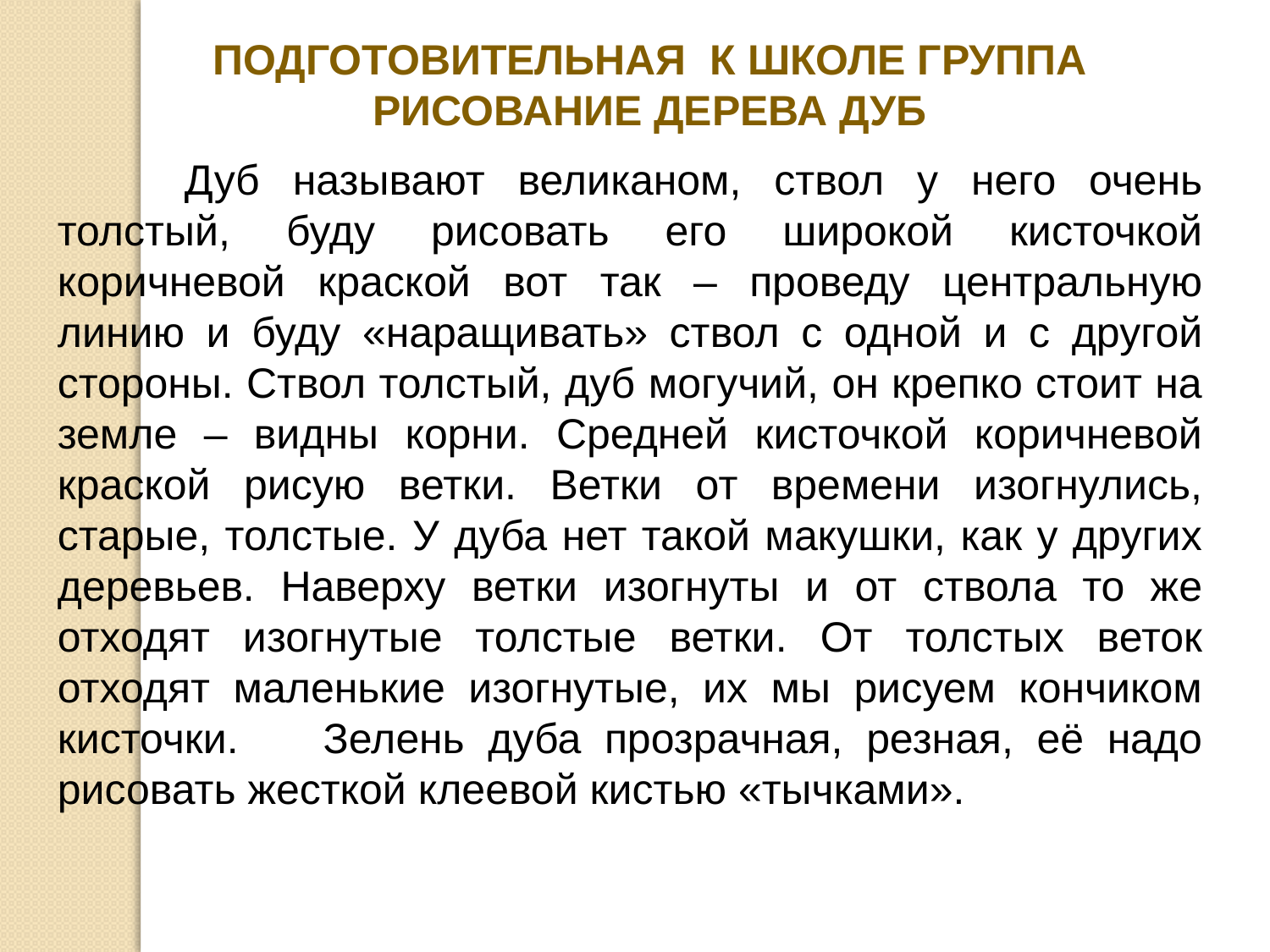

ПОДГОТОВИТЕЛЬНАЯ  К ШКОЛЕ ГРУППА
РИСОВАНИЕ ДЕРЕВА ДУБ
	Дуб называют великаном, ствол у него очень толстый, буду рисовать его широкой кисточкой коричневой краской вот так – проведу центральную линию и буду «наращивать» ствол с одной и с другой стороны. Ствол толстый, дуб могучий, он крепко стоит на земле – видны корни. Средней кисточкой коричневой краской рисую ветки. Ветки от времени изогнулись, старые, толстые. У дуба нет такой макушки, как у других деревьев. Наверху ветки изогнуты и от ствола то же отходят изогнутые толстые ветки. От толстых веток отходят маленькие изогнутые, их мы рисуем кончиком кисточки. 	Зелень дуба прозрачная, резная, её надо рисовать жесткой клеевой кистью «тычками».